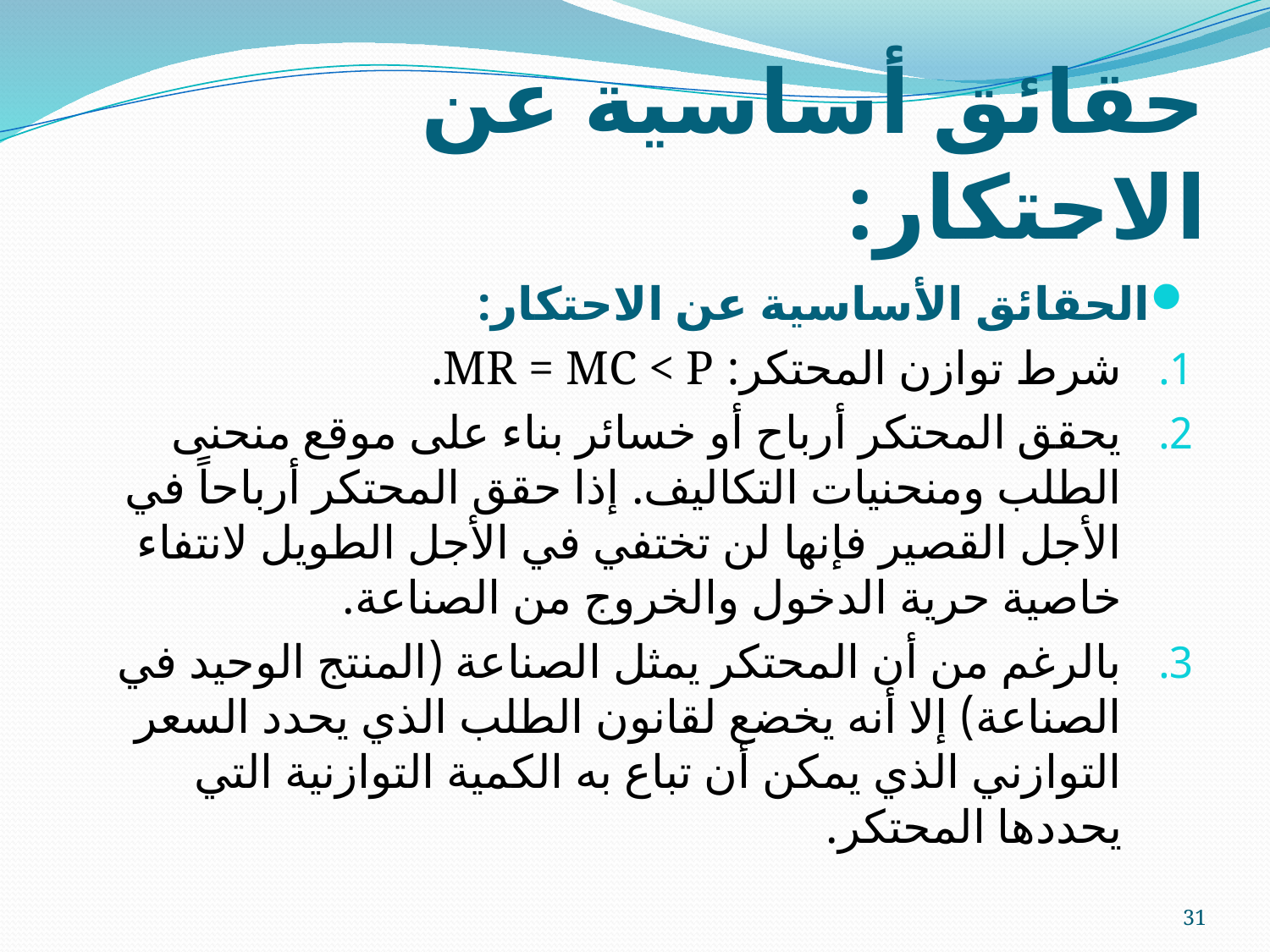

# حقائق أساسية عن الاحتكار:
الحقائق الأساسية عن الاحتكار:
شرط توازن المحتكر: MR = MC < P.
يحقق المحتكر أرباح أو خسائر بناء على موقع منحنى الطلب ومنحنيات التكاليف. إذا حقق المحتكر أرباحاً في الأجل القصير فإنها لن تختفي في الأجل الطويل لانتفاء خاصية حرية الدخول والخروج من الصناعة.
بالرغم من أن المحتكر يمثل الصناعة (المنتج الوحيد في الصناعة) إلا أنه يخضع لقانون الطلب الذي يحدد السعر التوازني الذي يمكن أن تباع به الكمية التوازنية التي يحددها المحتكر.

31